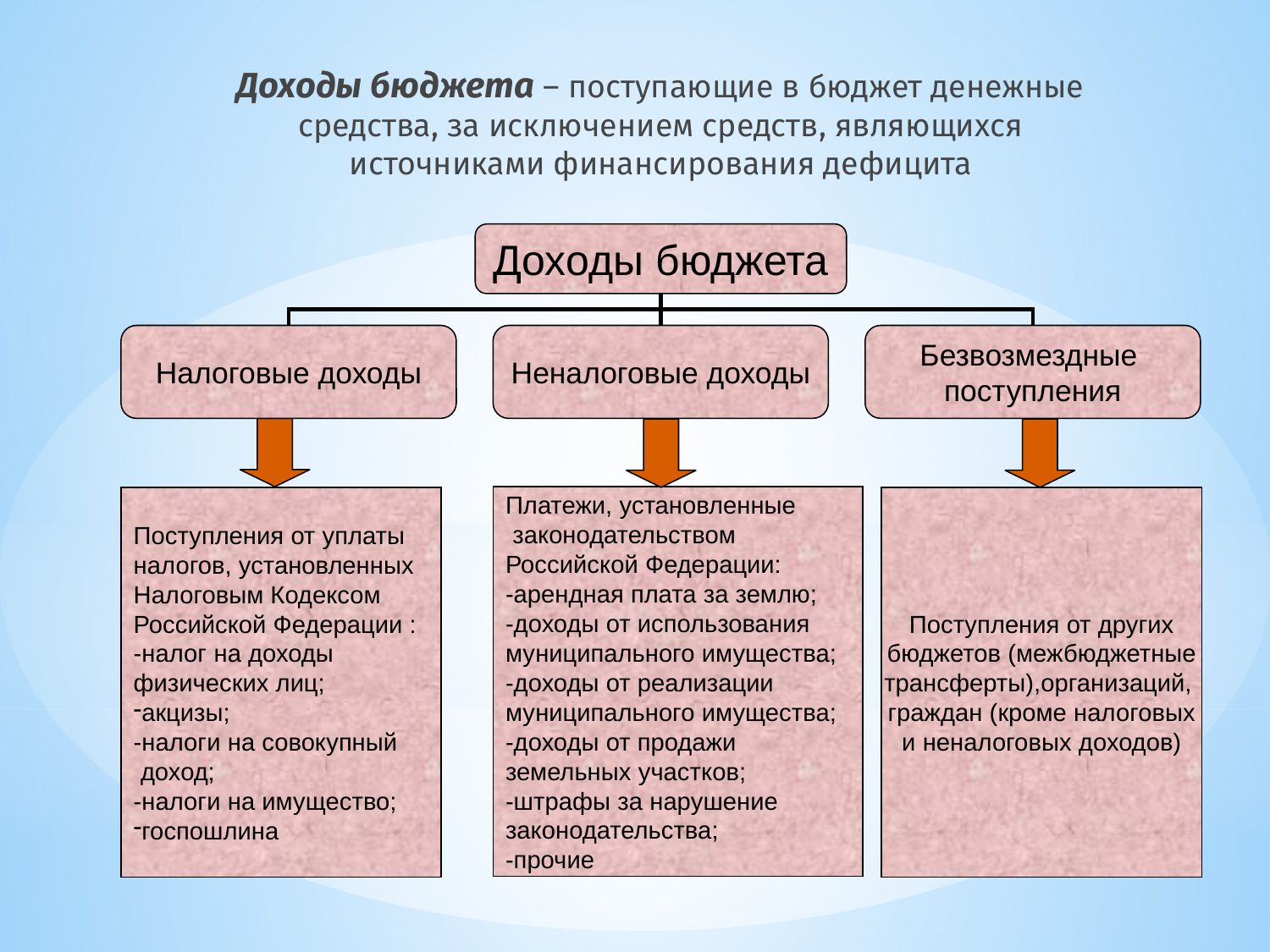

Доходы бюджета – поступающие в бюджет денежные средства, за исключением средств, являющихся источниками финансирования дефицита
Доходы бюджета
Налоговые доходы
Неналоговые доходы
Безвозмездные
поступления

Платежи, установленные
 законодательством
Российской Федерации:
-арендная плата за землю;
-доходы от использования
муниципального имущества;
-доходы от реализации
муниципального имущества;
-доходы от продажи
земельных участков;
-штрафы за нарушение
законодательства;
-прочие
Поступления от уплаты
налогов, установленных
Налоговым Кодексом Российской Федерации :
-налог на доходы
физических лиц;
акцизы;
-налоги на совокупный
 доход;
-налоги на имущество;
госпошлина
Поступления от других
 бюджетов (межбюджетные
трансферты),организаций,
граждан (кроме налоговых
и неналоговых доходов)